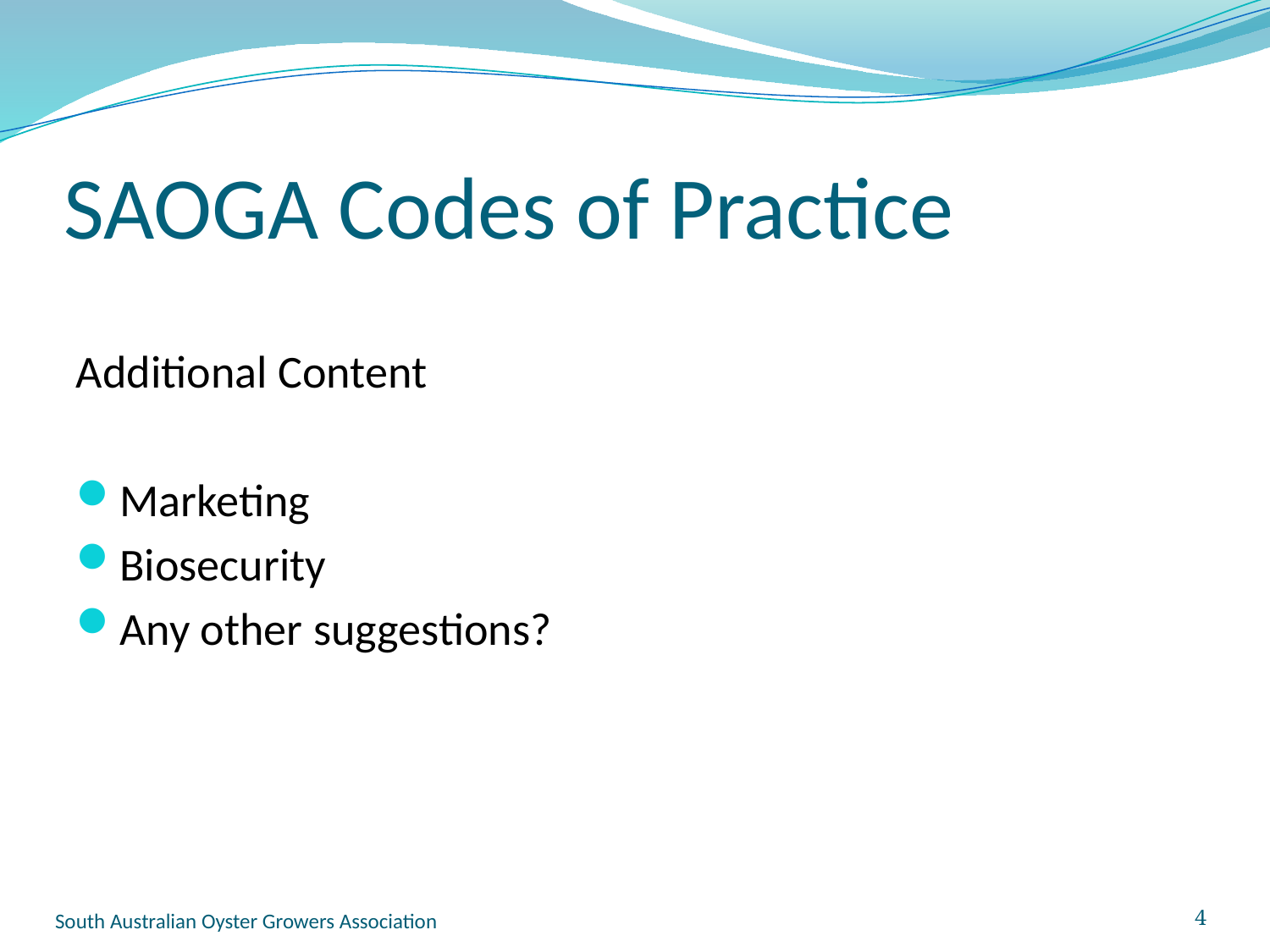

# SAOGA Codes of Practice
Additional Content

Marketing
Biosecurity
Any other suggestions?

South Australian Oyster Growers Association
4